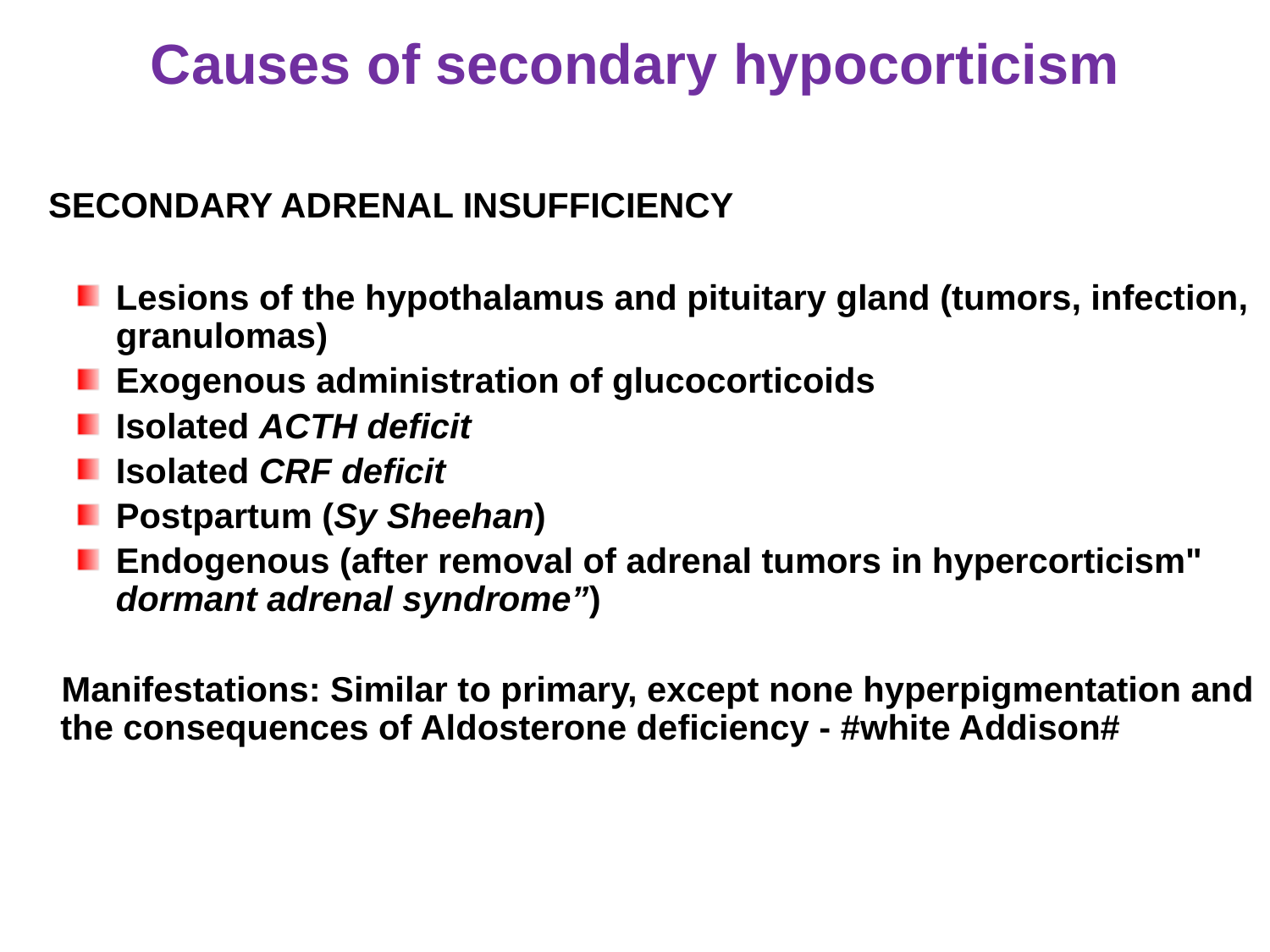

# Causes of secondary hypocorticism
   SECONDARY ADRENAL INSUFFICIENCY

Lesions of the hypothalamus and pituitary gland (tumors, infection, granulomas)
Exogenous administration of glucocorticoids
Isolated ACTH deficit
Isolated CRF deficit
Postpartum (Sy Sheehan)
Endogenous (after removal of adrenal tumors in hypercorticism" dormant adrenal syndrome”)

     Manifestations: Similar to primary, except none hyperpigmentation and the consequences of Aldosterone deficiency - #white Addison#